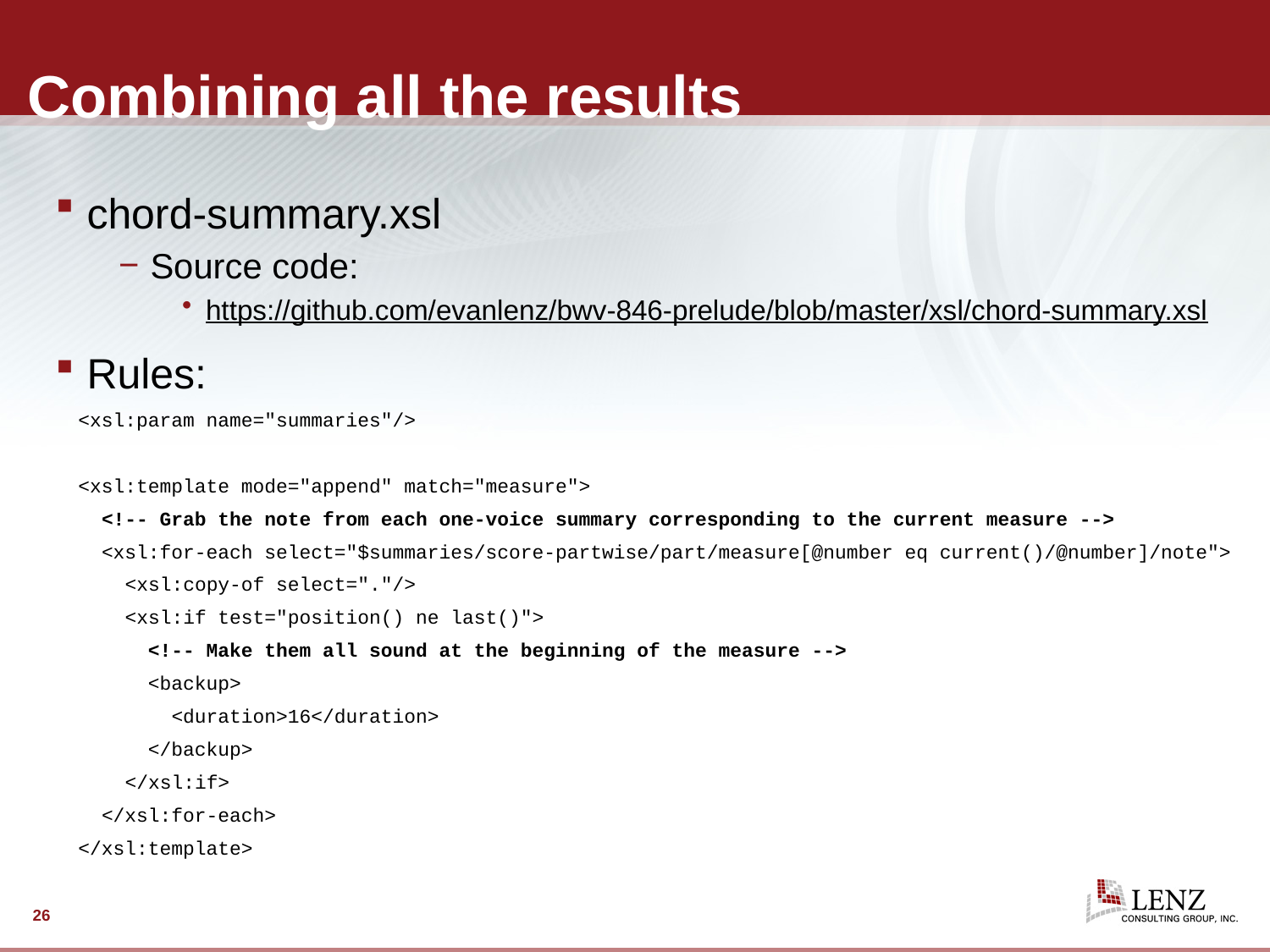

# Combining all the results
chord-summary.xsl
Source code:
https://github.com/evanlenz/bwv-846-prelude/blob/master/xsl/chord-summary.xsl
Rules:
  <xsl:param name="summaries"/>

  <xsl:template mode="append" match="measure">
    <!-- Grab the note from each one-voice summary corresponding to the current measure -->
    <xsl:for-each select="$summaries/score-partwise/part/measure[@number eq current()/@number]/note">
      <xsl:copy-of select="."/>
      <xsl:if test="position() ne last()">
        <!-- Make them all sound at the beginning of the measure -->
        <backup>
          <duration>16</duration>
        </backup>
      </xsl:if>
    </xsl:for-each>
  </xsl:template>
26